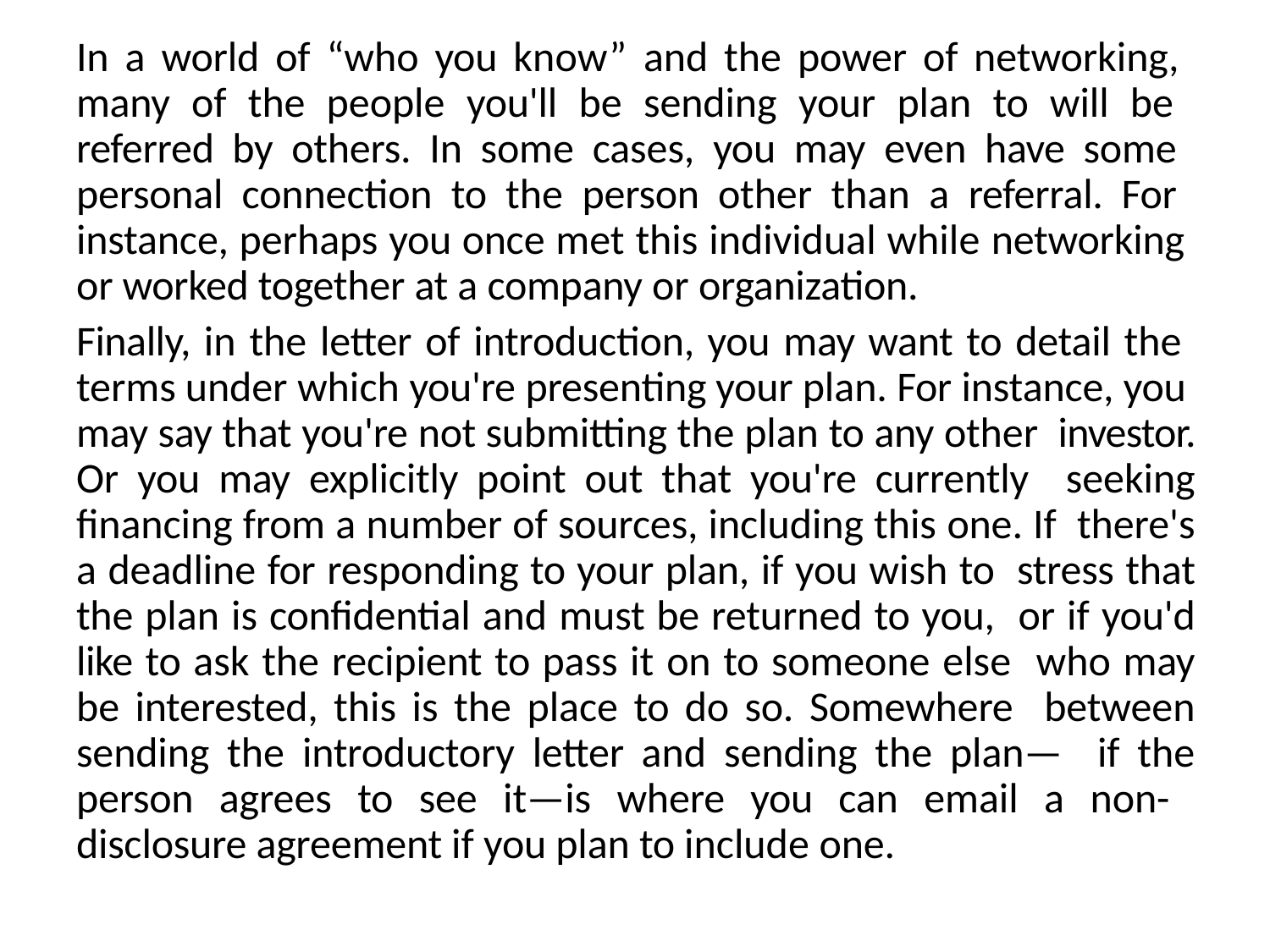

In a world of “who you know” and the power of networking,  many of the people you'll be sending your plan to will be  referred by others. In some cases, you may even have some  personal connection to the person other than a referral. For  instance, perhaps you once met this individual while networking  or worked together at a company or organization.
Finally, in the letter of introduction, you may want to detail the  terms under which you're presenting your plan. For instance, you  may say that you're not submitting the plan to any other  investor. Or you may explicitly point out that you're currently  seeking financing from a number of sources, including this one. If  there's a deadline for responding to your plan, if you wish to  stress that the plan is confidential and must be returned to you,  or if you'd like to ask the recipient to pass it on to someone else  who may be interested, this is the place to do so. Somewhere  between sending the introductory letter and sending the plan—  if the person agrees to see it—is where you can email a non-  disclosure agreement if you plan to include one.